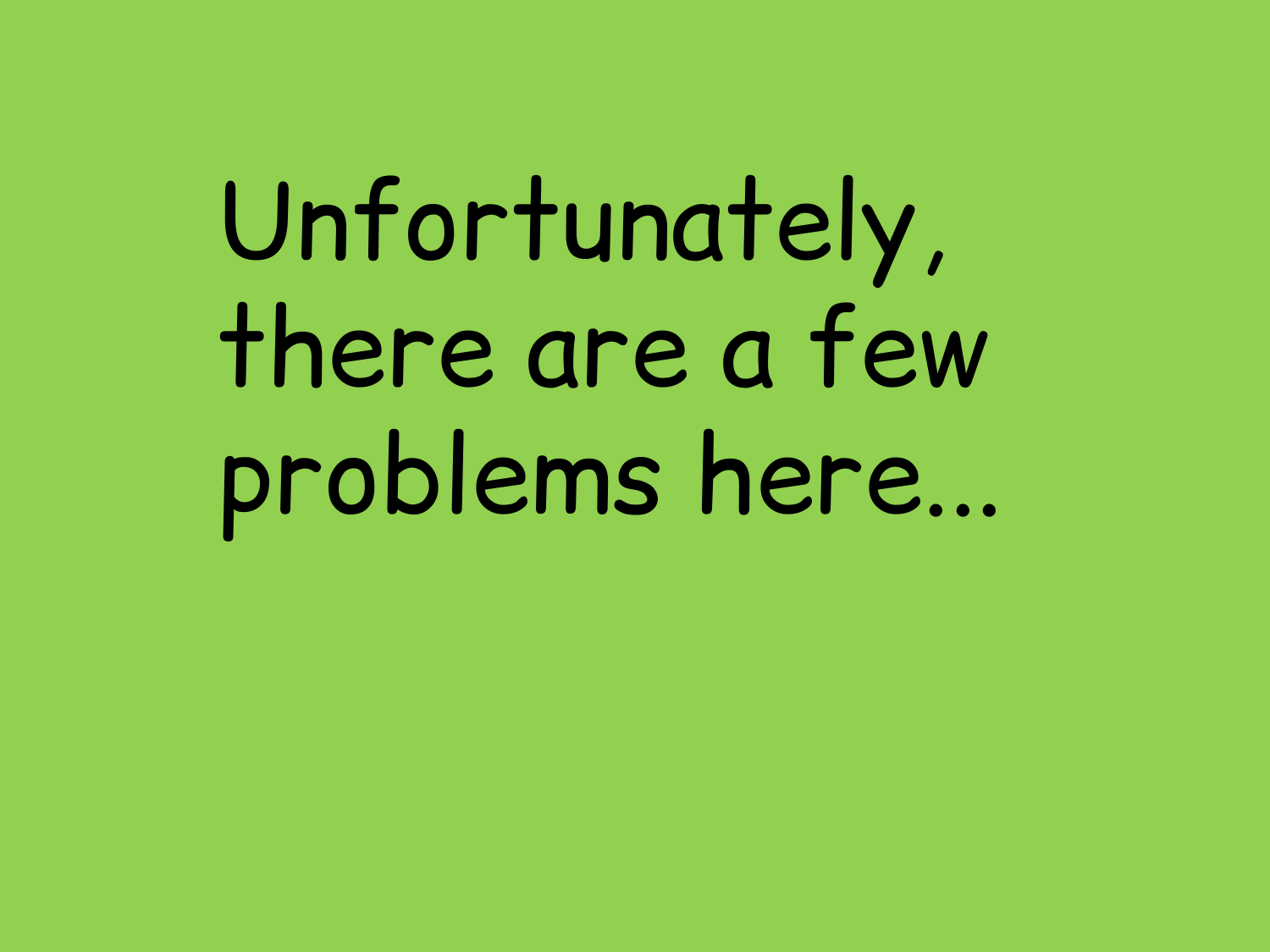

Unfortunately, there are a few problems here...